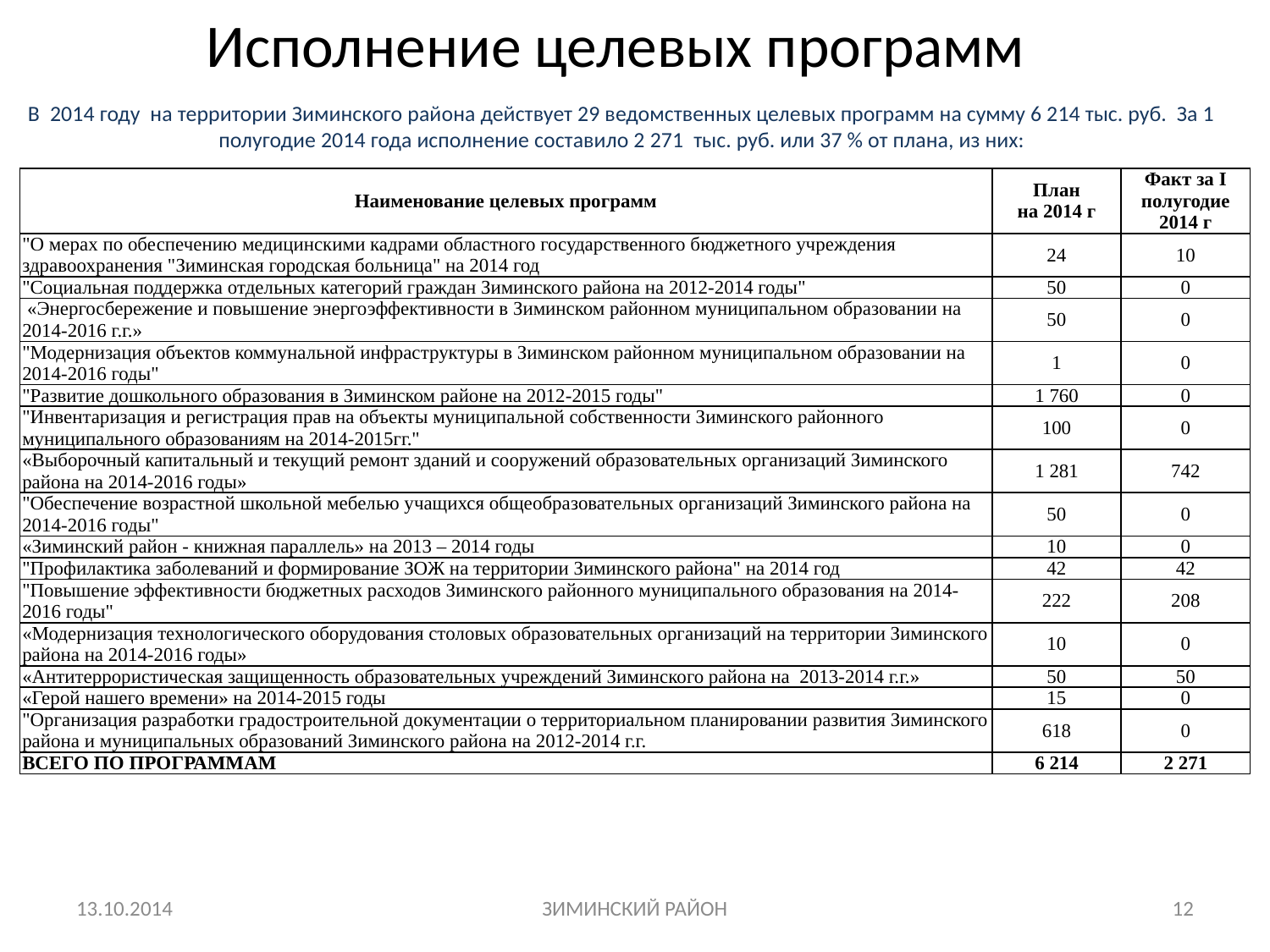

# Исполнение целевых программ ор В  2014 году  на территории Зиминского района действует 29 ведомственных целевых программ на сумму 6 214 тыс. руб.  За 1 полугодие 2014 года исполнение составило 2 271  тыс. руб. или 37 % от плана, из них:
| Наименование целевых программ | План на 2014 г | Факт за I полугодие 2014 г |
| --- | --- | --- |
| "О мерах по обеспечению медицинскими кадрами областного государственного бюджетного учреждения здравоохранения "Зиминская городская больница" на 2014 год | 24 | 10 |
| "Социальная поддержка отдельных категорий граждан Зиминского района на 2012-2014 годы" | 50 | 0 |
| «Энергосбережение и повышение энергоэффективности в Зиминском районном муниципальном образовании на 2014-2016 г.г.» | 50 | 0 |
| "Модернизация объектов коммунальной инфраструктуры в Зиминском районном муниципальном образовании на 2014-2016 годы" | 1 | 0 |
| "Развитие дошкольного образования в Зиминском районе на 2012-2015 годы" | 1 760 | 0 |
| "Инвентаризация и регистрация прав на объекты муниципальной собственности Зиминского районного муниципального образованиям на 2014-2015гг." | 100 | 0 |
| «Выборочный капитальный и текущий ремонт зданий и сооружений образовательных организаций Зиминского района на 2014-2016 годы» | 1 281 | 742 |
| "Обеспечение возрастной школьной мебелью учащихся общеобразовательных организаций Зиминского района на 2014-2016 годы" | 50 | 0 |
| «Зиминский район - книжная параллель» на 2013 – 2014 годы | 10 | 0 |
| "Профилактика заболеваний и формирование ЗОЖ на территории Зиминского района" на 2014 год | 42 | 42 |
| "Повышение эффективности бюджетных расходов Зиминского районного муниципального образования на 2014-2016 годы" | 222 | 208 |
| «Модернизация технологического оборудования столовых образовательных организаций на территории Зиминского района на 2014-2016 годы» | 10 | 0 |
| «Антитеррористическая защищенность образовательных учреждений Зиминского района на 2013-2014 г.г.» | 50 | 50 |
| «Герой нашего времени» на 2014-2015 годы | 15 | 0 |
| "Организация разработки градостроительной документации о территориальном планировании развития Зиминского района и муниципальных образований Зиминского района на 2012-2014 г.г. | 618 | 0 |
| ВСЕГО ПО ПРОГРАММАМ | 6 214 | 2 271 |
13.10.2014
ЗИМИНСКИЙ РАЙОН
12